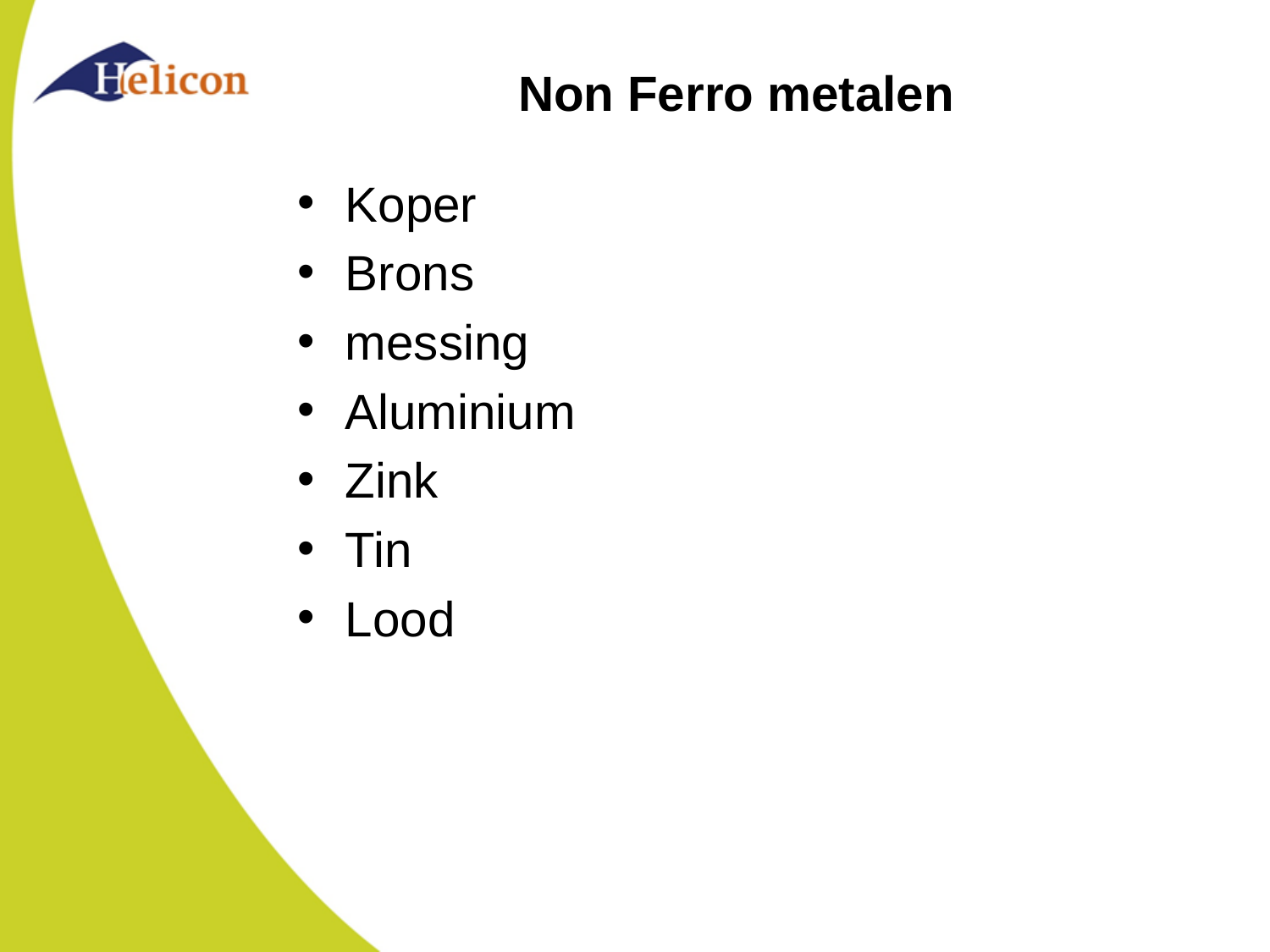

# Non Ferro metalen
Koper
Brons
messing
Aluminium
Zink
Tin
Lood